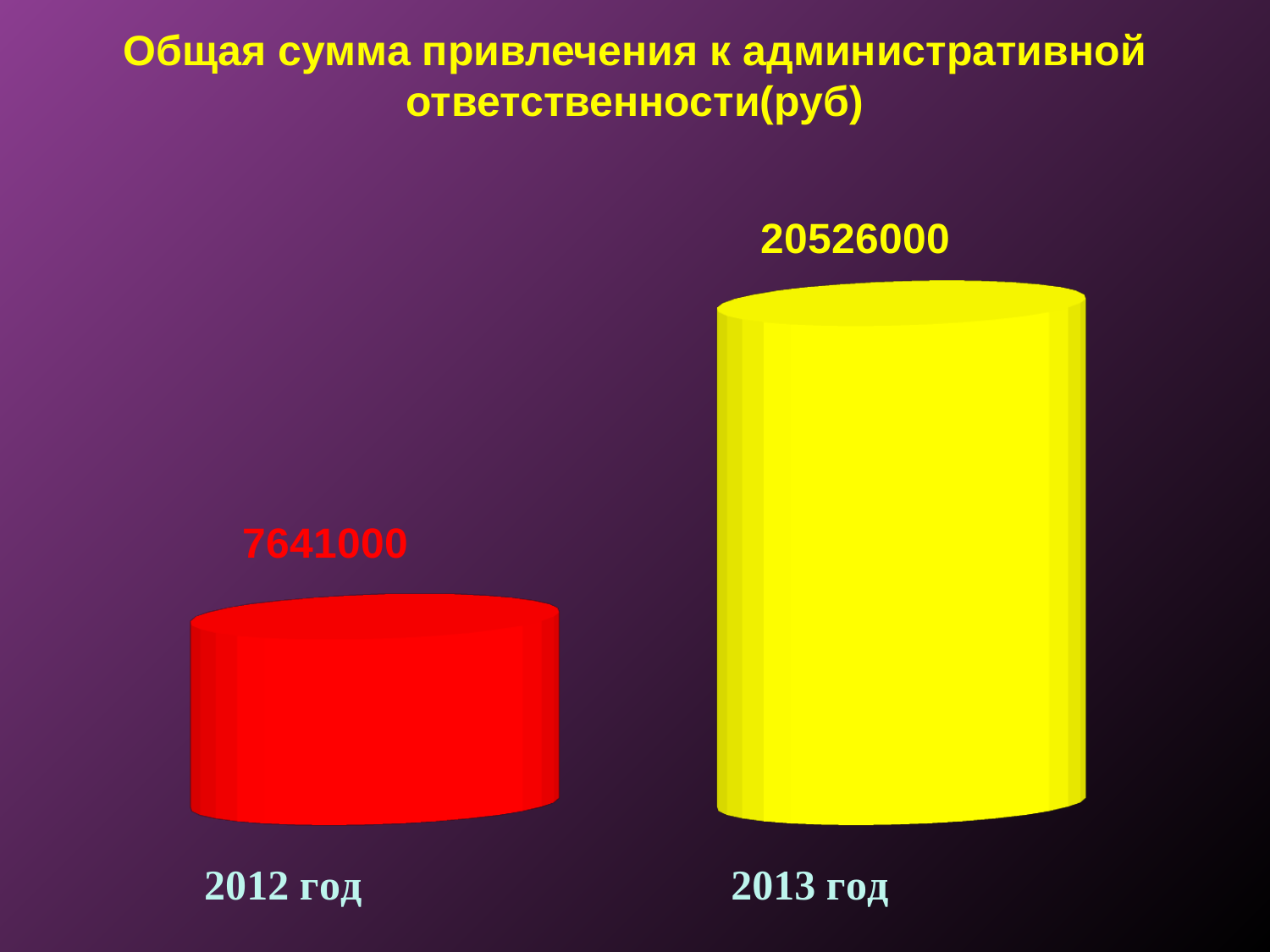

Общая сумма привлечения к административной ответственности(руб)

[unsupported chart]